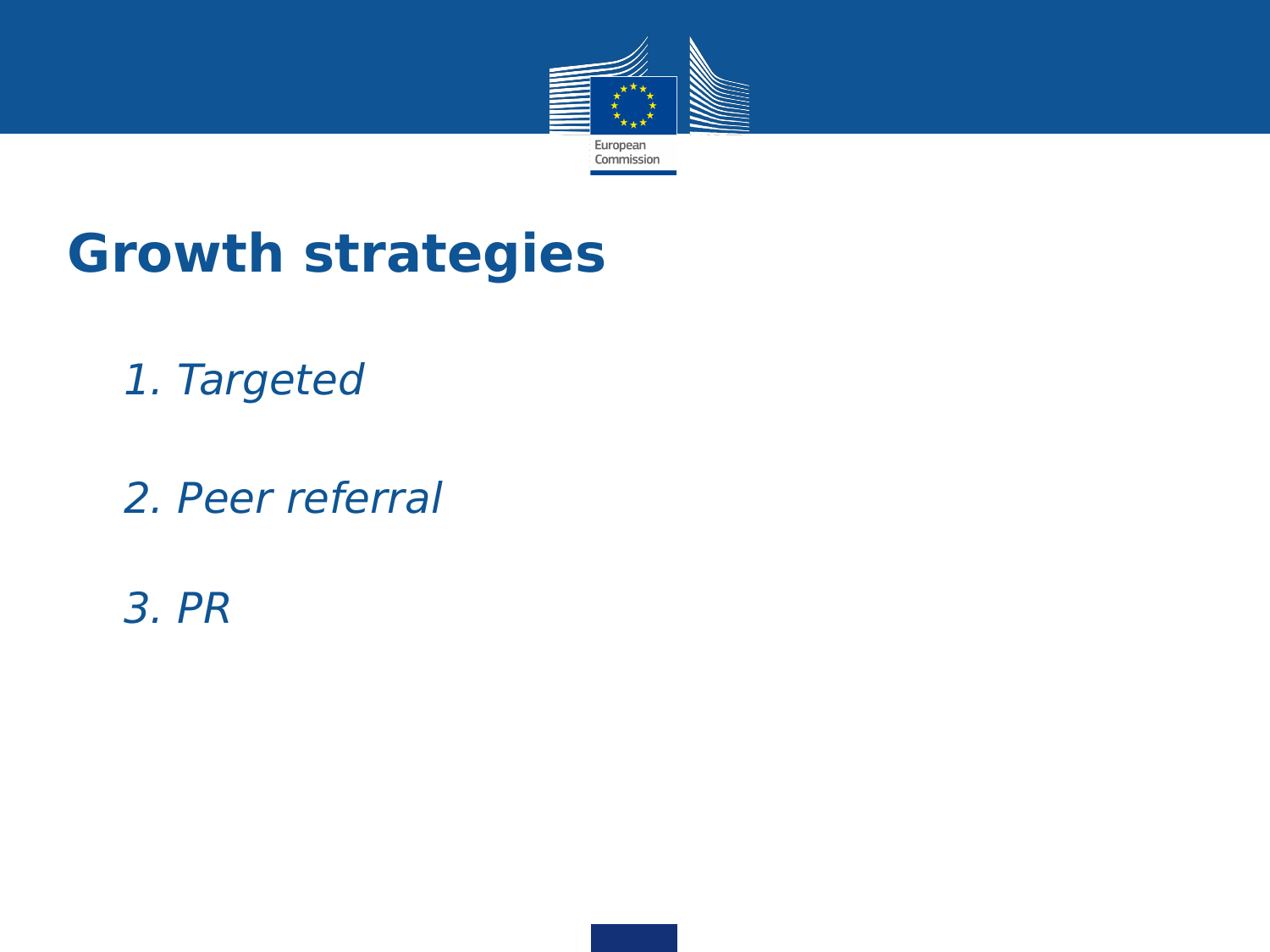

# Growth strategies
1. Targeted

2. Peer referral
3. PR